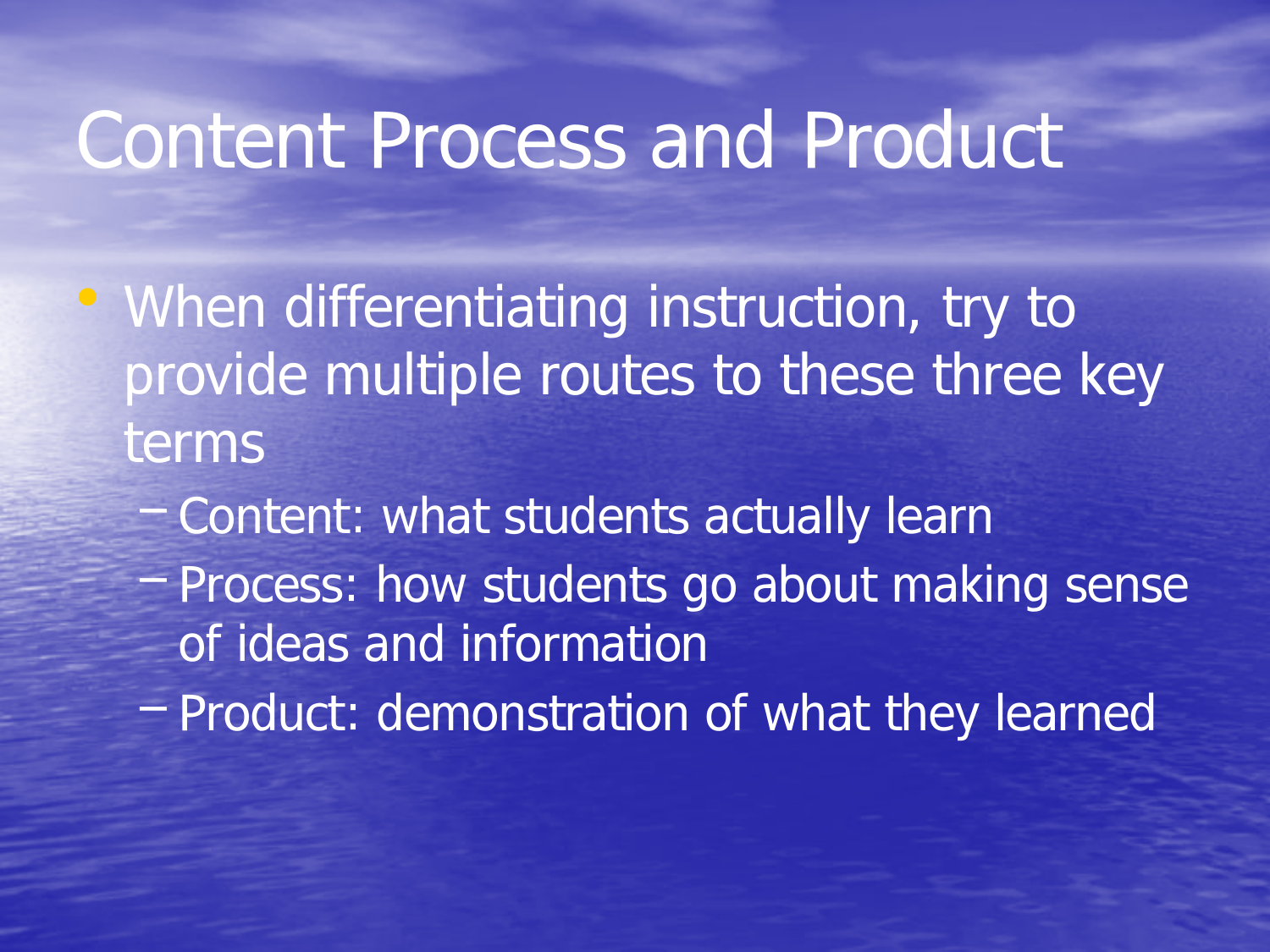

# Content Process and Product
When differentiating instruction, try to provide multiple routes to these three key terms
Content: what students actually learn
Process: how students go about making sense of ideas and information
Product: demonstration of what they learned